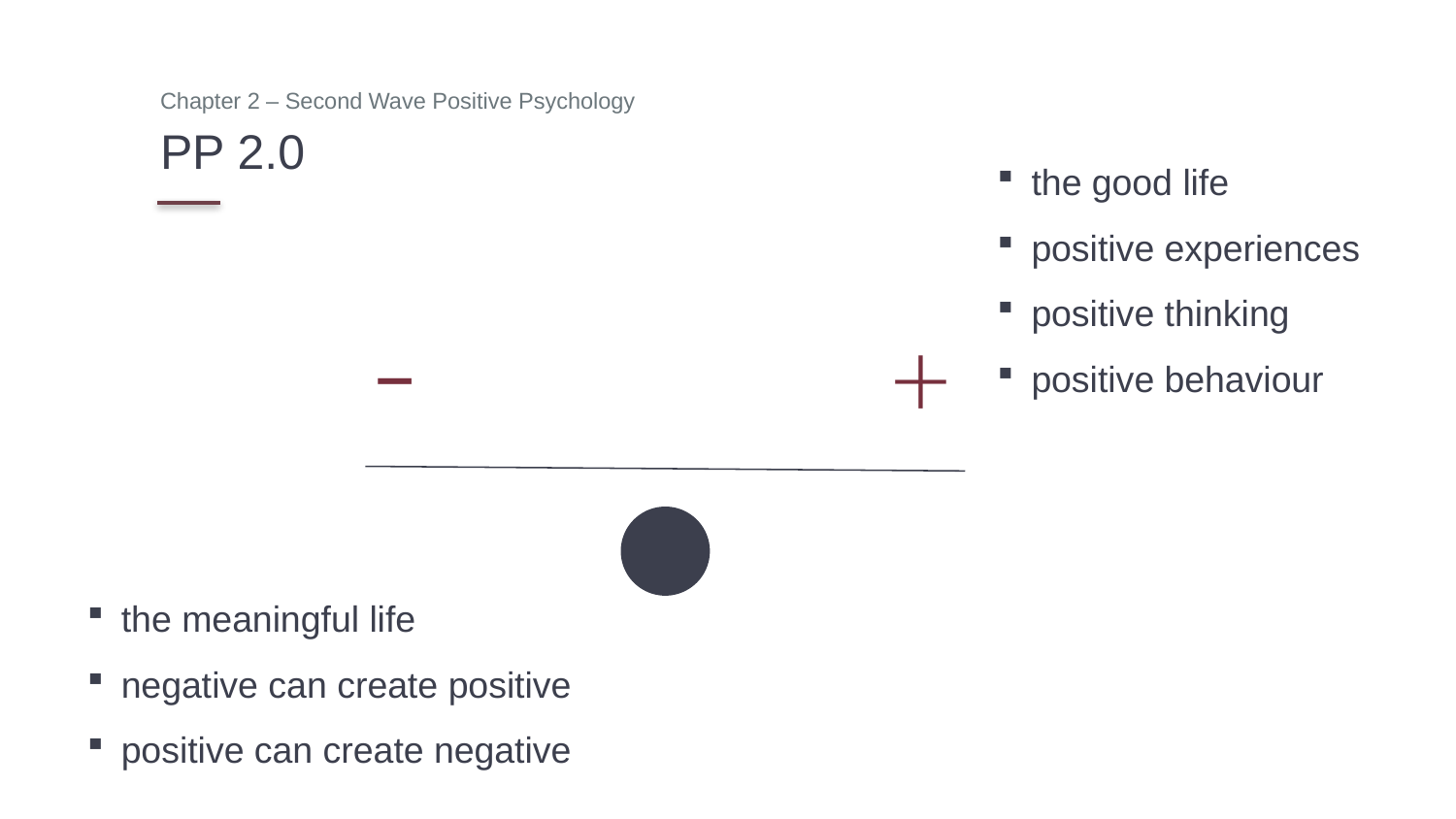

Chapter 2 – Second Wave Positive Psychology
# PP 2.0
the good life
positive experiences
positive thinking
positive behaviour

-
+

the meaningful life
negative can create positive
positive can create negative